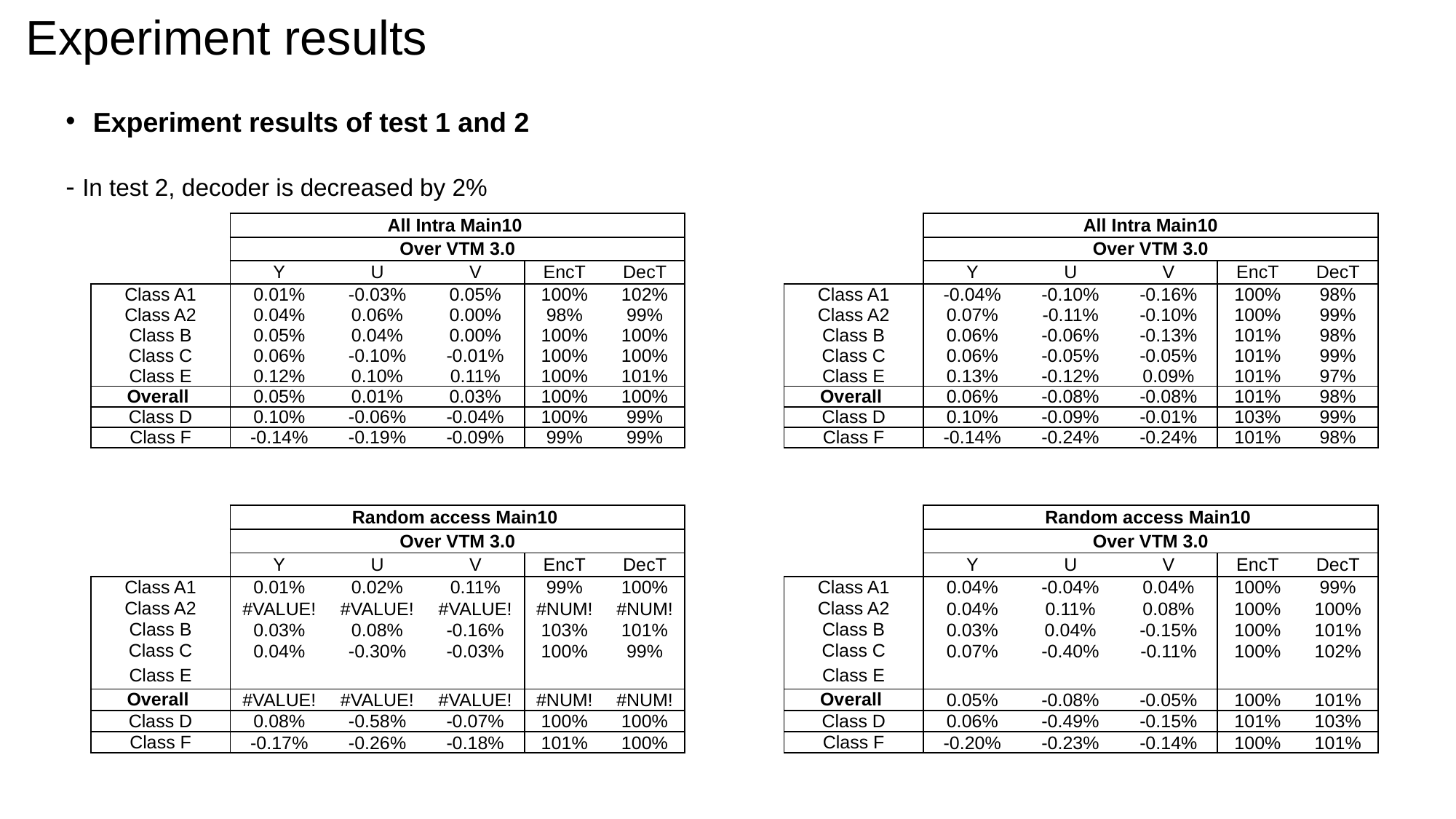

# Experiment results
Experiment results of test 1 and 2
- In test 2, decoder is decreased by 2%

|  | All Intra Main10 |  |  |  |  |
| --- | --- | --- | --- | --- | --- |
|  | Over VTM 3.0 |  |  |  |  |
|  | Y | U | V | EncT | DecT |
| Class A1 | 0.01% | -0.03% | 0.05% | 100% | 102% |
| Class A2 | 0.04% | 0.06% | 0.00% | 98% | 99% |
| Class B | 0.05% | 0.04% | 0.00% | 100% | 100% |
| Class C | 0.06% | -0.10% | -0.01% | 100% | 100% |
| Class E | 0.12% | 0.10% | 0.11% | 100% | 101% |
| Overall | 0.05% | 0.01% | 0.03% | 100% | 100% |
| Class D | 0.10% | -0.06% | -0.04% | 100% | 99% |
| Class F | -0.14% | -0.19% | -0.09% | 99% | 99% |
|  | All Intra Main10 |  |  |  |  |
| --- | --- | --- | --- | --- | --- |
|  | Over VTM 3.0 |  |  |  |  |
|  | Y | U | V | EncT | DecT |
| Class A1 | -0.04% | -0.10% | -0.16% | 100% | 98% |
| Class A2 | 0.07% | -0.11% | -0.10% | 100% | 99% |
| Class B | 0.06% | -0.06% | -0.13% | 101% | 98% |
| Class C | 0.06% | -0.05% | -0.05% | 101% | 99% |
| Class E | 0.13% | -0.12% | 0.09% | 101% | 97% |
| Overall | 0.06% | -0.08% | -0.08% | 101% | 98% |
| Class D | 0.10% | -0.09% | -0.01% | 103% | 99% |
| Class F | -0.14% | -0.24% | -0.24% | 101% | 98% |
|  | Random access Main10 |  |  |  |  |
| --- | --- | --- | --- | --- | --- |
|  | Over VTM 3.0 |  |  |  |  |
|  | Y | U | V | EncT | DecT |
| Class A1 | 0.01% | 0.02% | 0.11% | 99% | 100% |
| Class A2 | #VALUE! | #VALUE! | #VALUE! | #NUM! | #NUM! |
| Class B | 0.03% | 0.08% | -0.16% | 103% | 101% |
| Class C | 0.04% | -0.30% | -0.03% | 100% | 99% |
| Class E |  |  |  |  |  |
| Overall | #VALUE! | #VALUE! | #VALUE! | #NUM! | #NUM! |
| Class D | 0.08% | -0.58% | -0.07% | 100% | 100% |
| Class F | -0.17% | -0.26% | -0.18% | 101% | 100% |
|  | Random access Main10 |  |  |  |  |
| --- | --- | --- | --- | --- | --- |
|  | Over VTM 3.0 |  |  |  |  |
|  | Y | U | V | EncT | DecT |
| Class A1 | 0.04% | -0.04% | 0.04% | 100% | 99% |
| Class A2 | 0.04% | 0.11% | 0.08% | 100% | 100% |
| Class B | 0.03% | 0.04% | -0.15% | 100% | 101% |
| Class C | 0.07% | -0.40% | -0.11% | 100% | 102% |
| Class E |  |  |  |  |  |
| Overall | 0.05% | -0.08% | -0.05% | 100% | 101% |
| Class D | 0.06% | -0.49% | -0.15% | 101% | 103% |
| Class F | -0.20% | -0.23% | -0.14% | 100% | 101% |